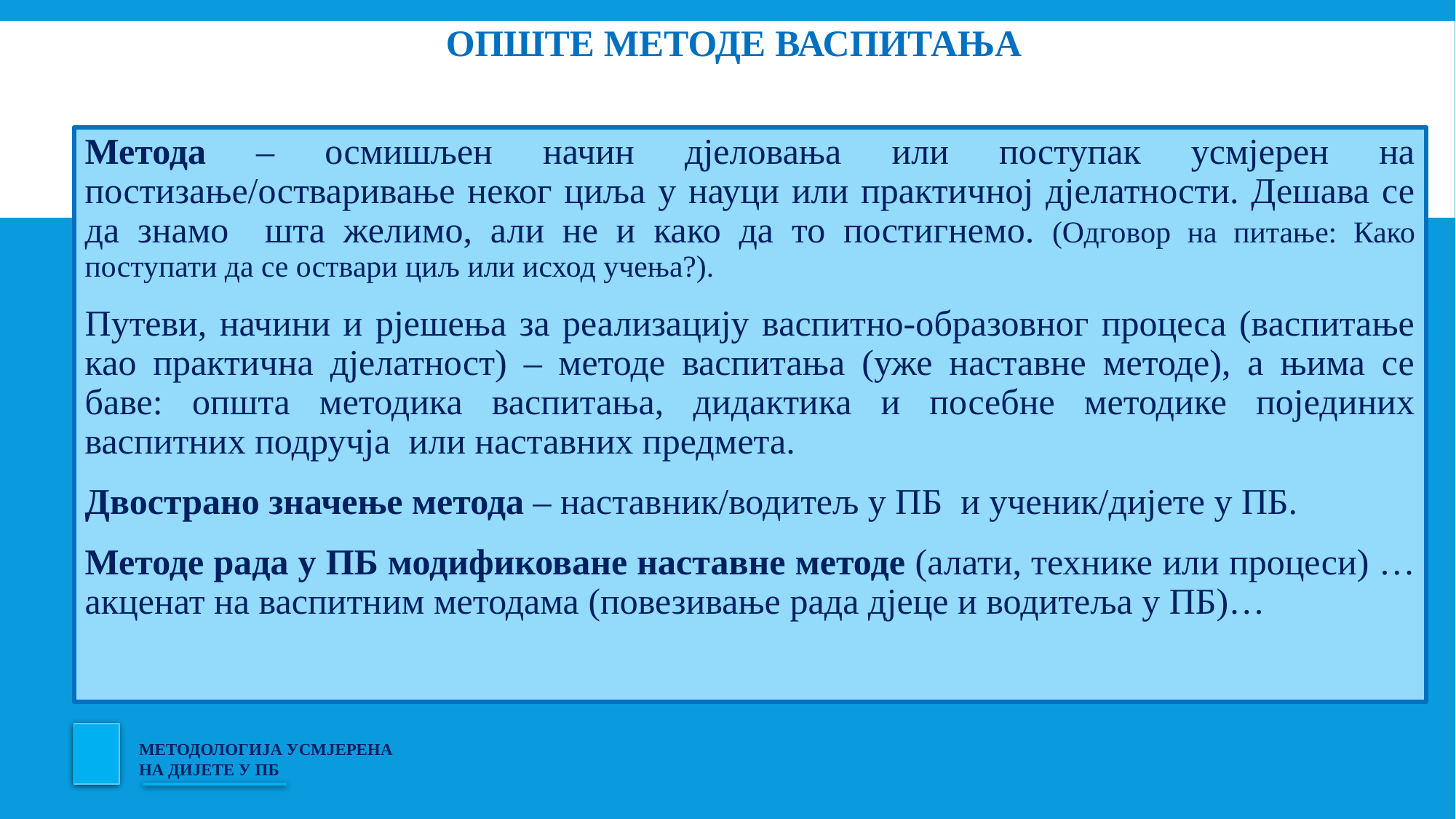

ОПште методе васпитања
#
Метода – осмишљен начин дјеловања или поступак усмјерен на постизање/остваривање неког циља у науци или практичној дјелатности. Дешава се да знамо  шта желимо, али не и како да то постигнемо. (Одговор на питање: Како поступати да се оствари циљ или исход учења?).
Путеви, начини и рјешења за реализацију васпитно-образовног процеса (васпитање као практична дјелатност) – методе васпитања (уже наставне методе), а њима се баве: општа методика васпитања, дидактика и посебне методике појединих васпитних подручја  или наставних предмета.
Двострано значење метода – наставник/водитељ у ПБ  и ученик/дијете у ПБ.
Методе рада у ПБ модификоване наставне методе (алати, технике или процеси) … акценат на васпитним методама (повезивање рада дјеце и водитеља у ПБ)…

МЕТОДОЛОГИЈА УСМЈЕРЕНА  НА ДИЈЕТЕ У ПБ